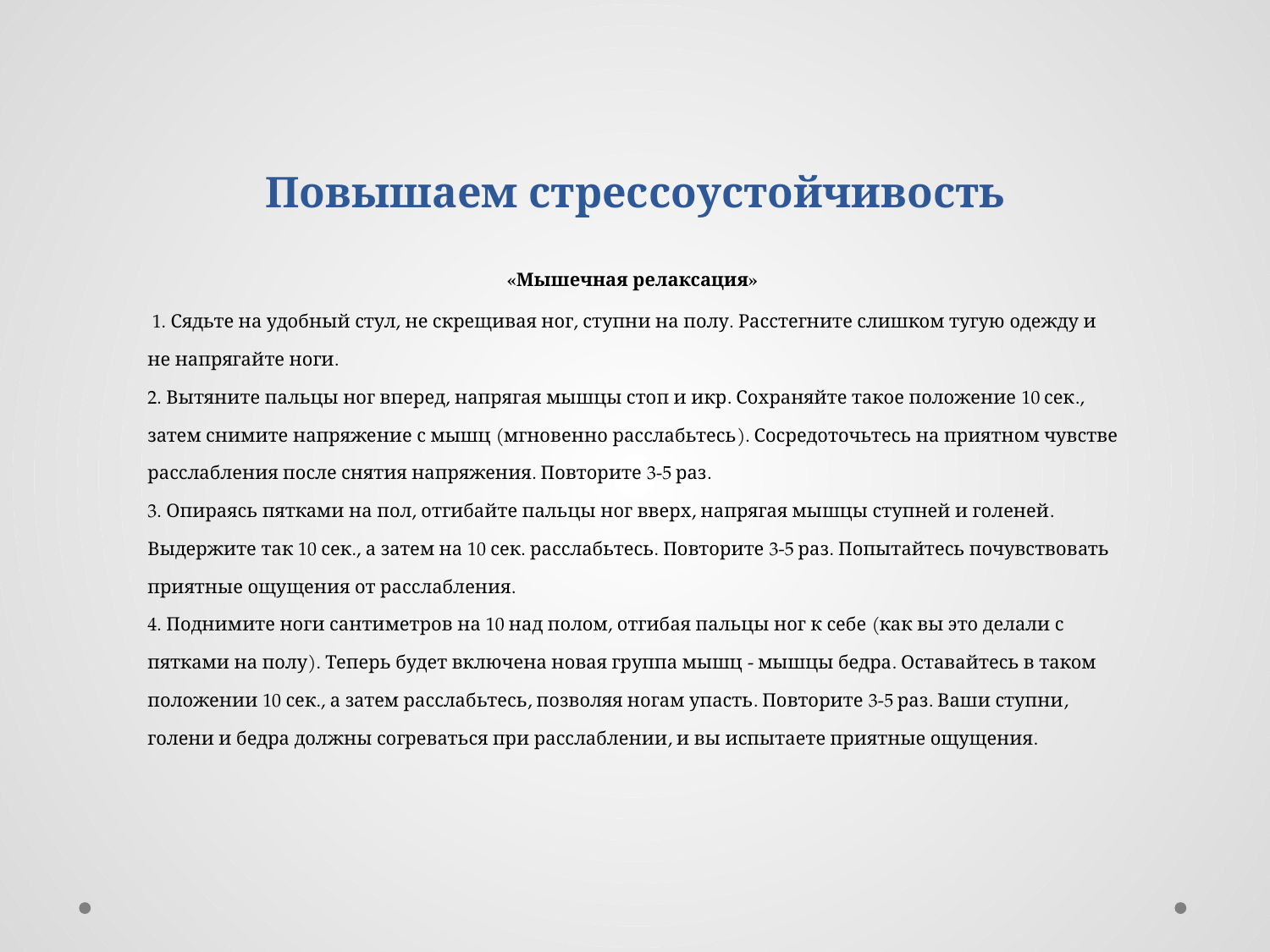

# Повышаем стрессоустойчивость
«Мышечная релаксация»
 1. Сядьте на удобный стул, не скрещивая ног, ступни на полу. Расстегните слишком тугую одежду и не напрягайте ноги.
2. Вытяните пальцы ног вперед, напрягая мышцы стоп и икр. Сохраняйте такое положение 10 сек., затем снимите напряжение с мышц (мгновенно расслабьтесь). Сосредоточьтесь на приятном чувстве расслабления после снятия напряжения. Повторите 3-5 раз.
3. Опираясь пятками на пол, отгибайте пальцы ног вверх, напрягая мышцы ступней и голеней. Выдержите так 10 сек., а затем на 10 сек. расслабьтесь. Повторите 3-5 раз. Попытайтесь почувствовать приятные ощущения от расслабления.
4. Поднимите ноги сантиметров на 10 над полом, отгибая пальцы ног к себе (как вы это делали с пятками на полу). Теперь будет включена новая группа мышц - мышцы бедра. Оставайтесь в таком положении 10 сек., а затем расслабьтесь, позволяя ногам упасть. Повторите 3-5 раз. Ваши ступни, голени и бедра должны согреваться при расслаблении, и вы испытаете приятные ощущения.